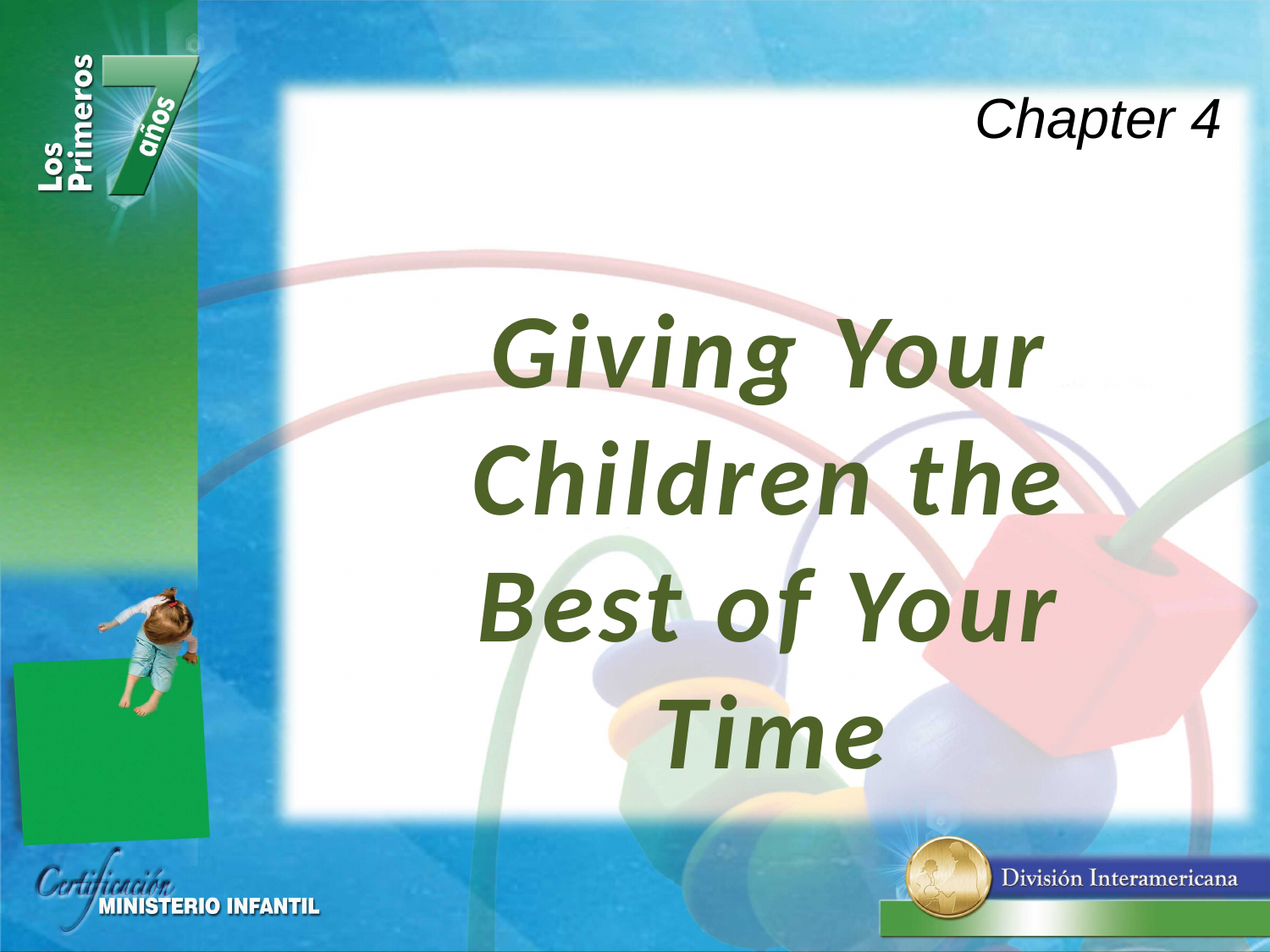

Chapter 4
Giving Your Children the Best of Your Time